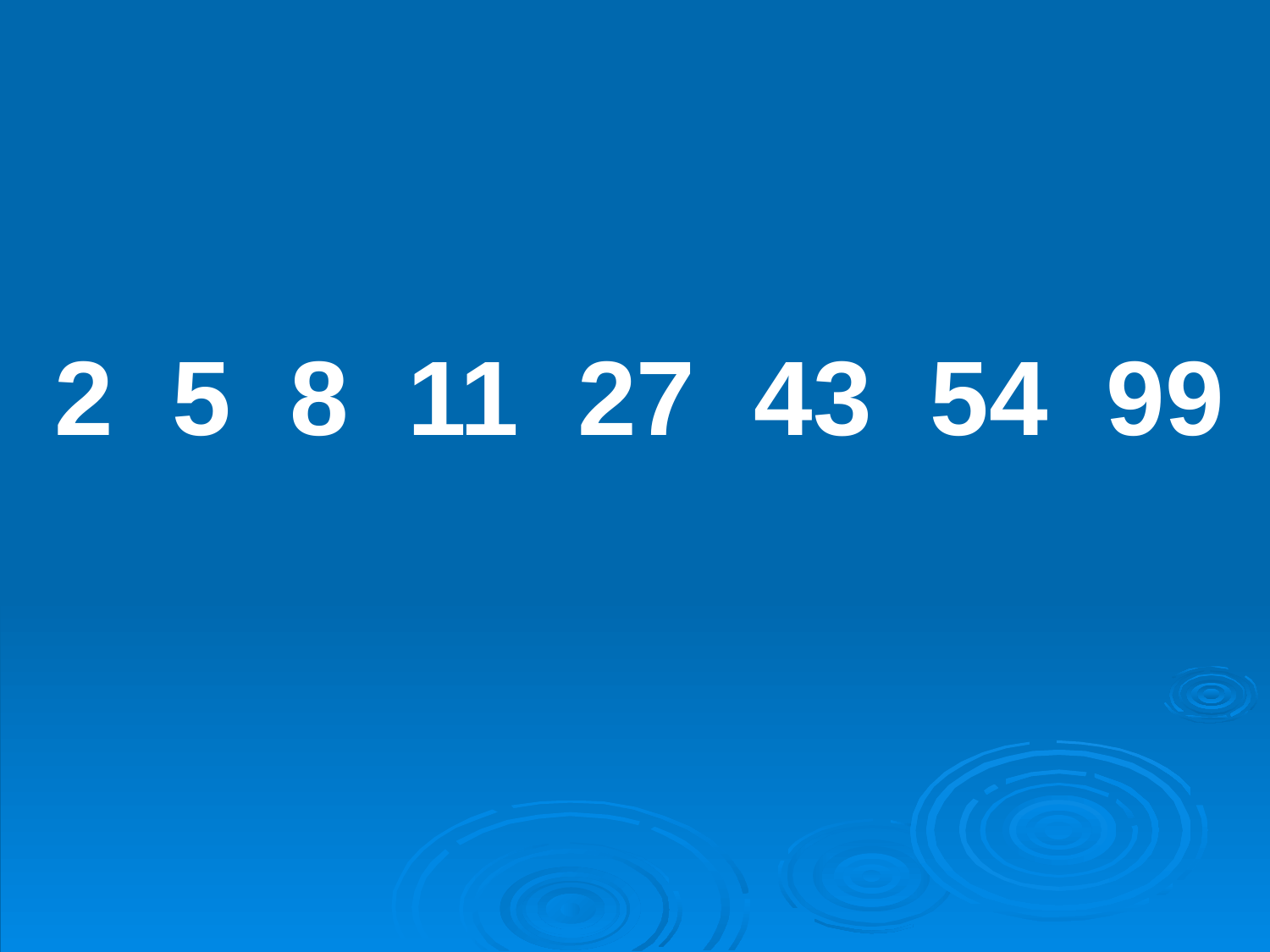

# 2  5  8  11  27  43  54  99